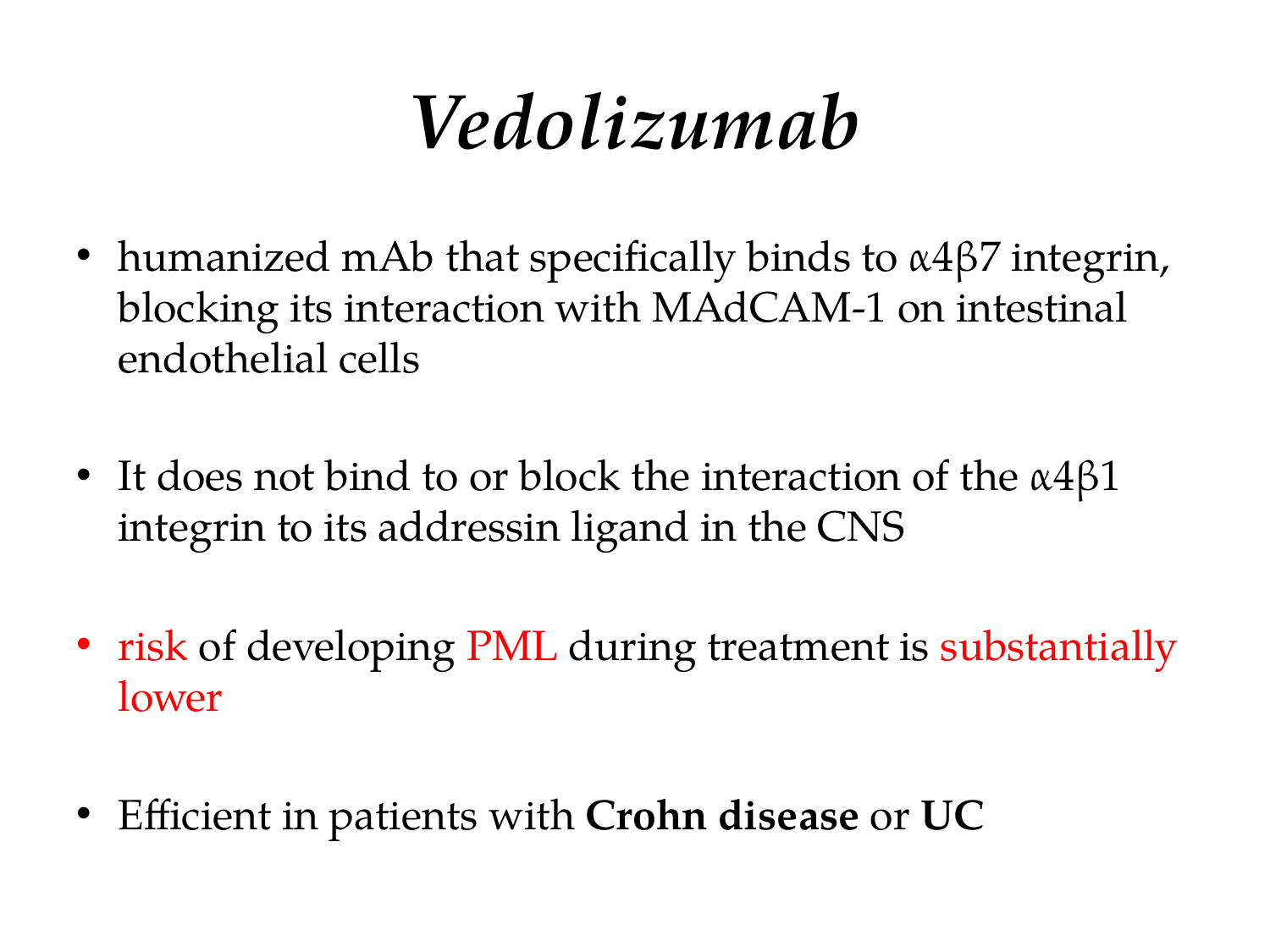

# Vedolizumab
humanized mAb that specifically binds to α4β7 integrin, blocking its interaction with MAdCAM-1 on intestinal endothelial cells

It does not bind to or block the interaction of the α4β1 integrin to its addressin ligand in the CNS

risk of developing PML during treatment is substantially lower

Efficient in patients with Crohn disease or UC